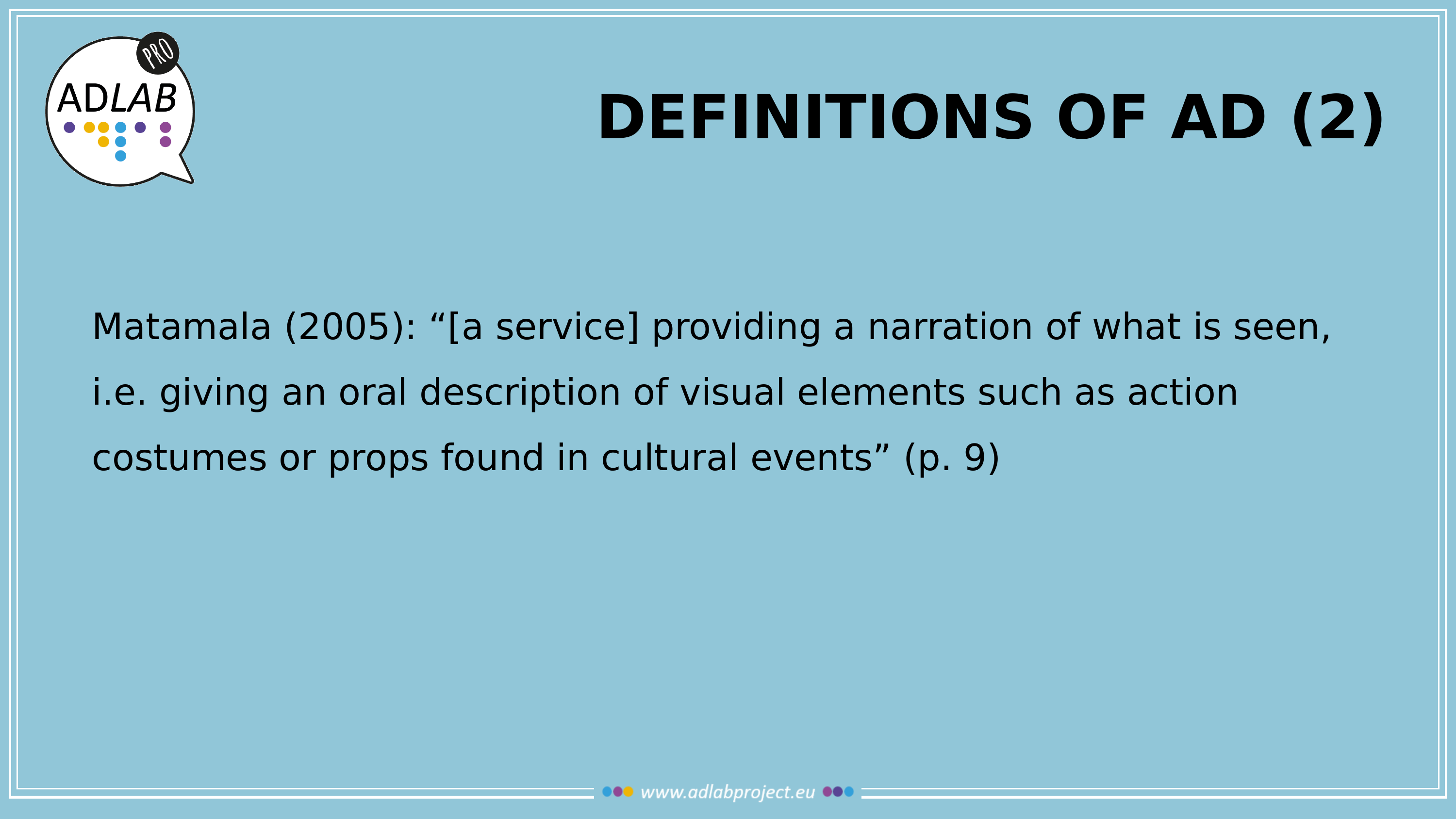

# DEFINITIONS OF AD (2)
Matamala (2005): “[a service] providing a narration of what is seen, i.e. giving an oral description of visual elements such as action costumes or props found in cultural events” (p. 9)